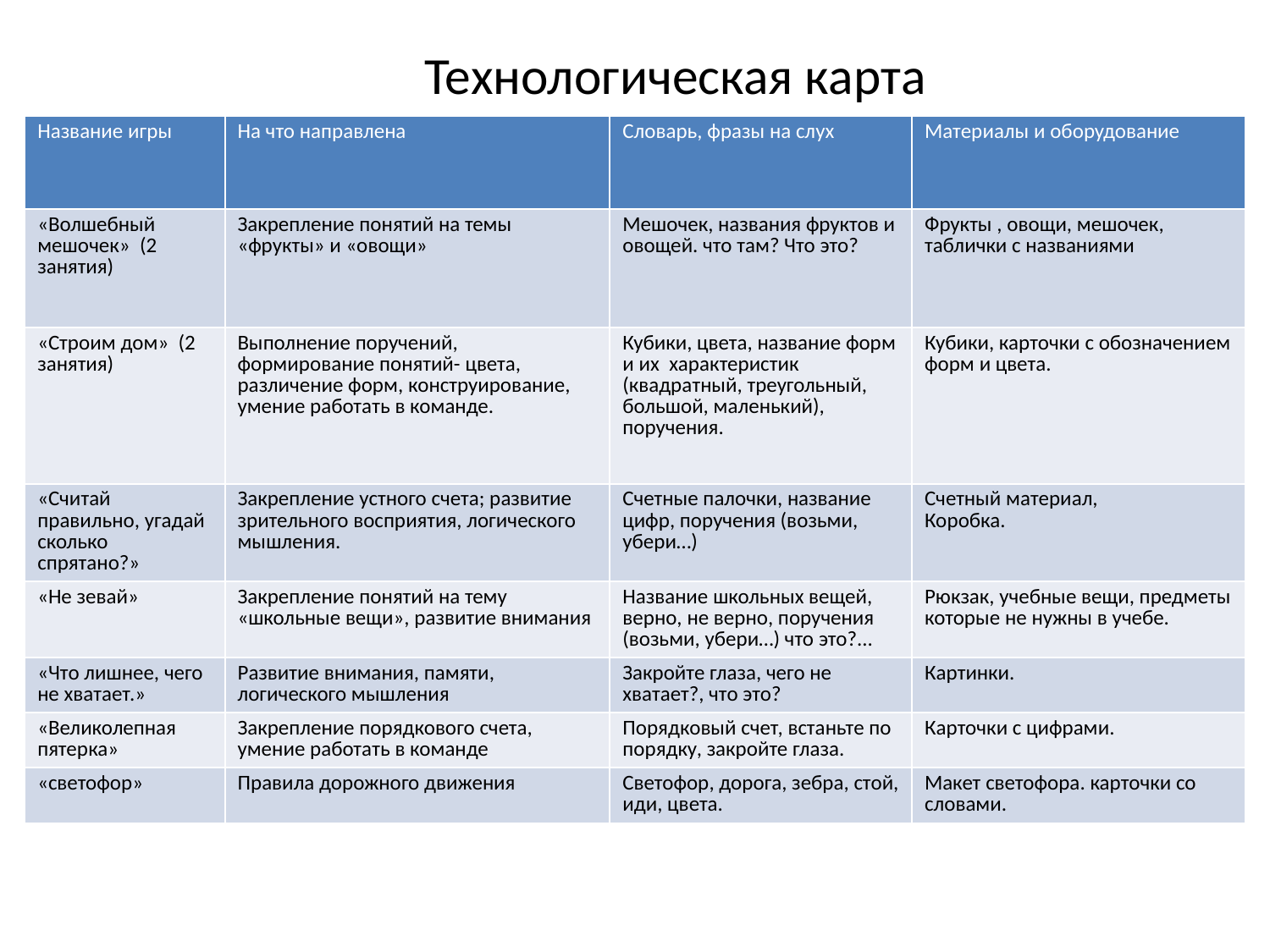

# Технологическая карта
| Название игры | На что направлена | Словарь, фразы на слух | Материалы и оборудование |
| --- | --- | --- | --- |
| «Волшебный мешочек» (2 занятия) | Закрепление понятий на темы «фрукты» и «овощи» | Мешочек, названия фруктов и овощей. что там? Что это? | Фрукты , овощи, мешочек, таблички с названиями |
| «Строим дом» (2 занятия) | Выполнение поручений, формирование понятий- цвета, различение форм, конструирование, умение работать в команде. | Кубики, цвета, название форм и их характеристик (квадратный, треугольный, большой, маленький), поручения. | Кубики, карточки с обозначением форм и цвета. |
| «Считай правильно, угадай сколько спрятано?» | Закрепление устного счета; развитие зрительного восприятия, логического мышления. | Счетные палочки, название цифр, поручения (возьми, убери…) | Счетный материал, Коробка. |
| «Не зевай» | Закрепление понятий на тему «школьные вещи», развитие внимания | Название школьных вещей, верно, не верно, поручения (возьми, убери…) что это?... | Рюкзак, учебные вещи, предметы которые не нужны в учебе. |
| «Что лишнее, чего не хватает.» | Развитие внимания, памяти, логического мышления | Закройте глаза, чего не хватает?, что это? | Картинки. |
| «Великолепная пятерка» | Закрепление порядкового счета, умение работать в команде | Порядковый счет, встаньте по порядку, закройте глаза. | Карточки с цифрами. |
| «светофор» | Правила дорожного движения | Светофор, дорога, зебра, стой, иди, цвета. | Макет светофора. карточки со словами. |